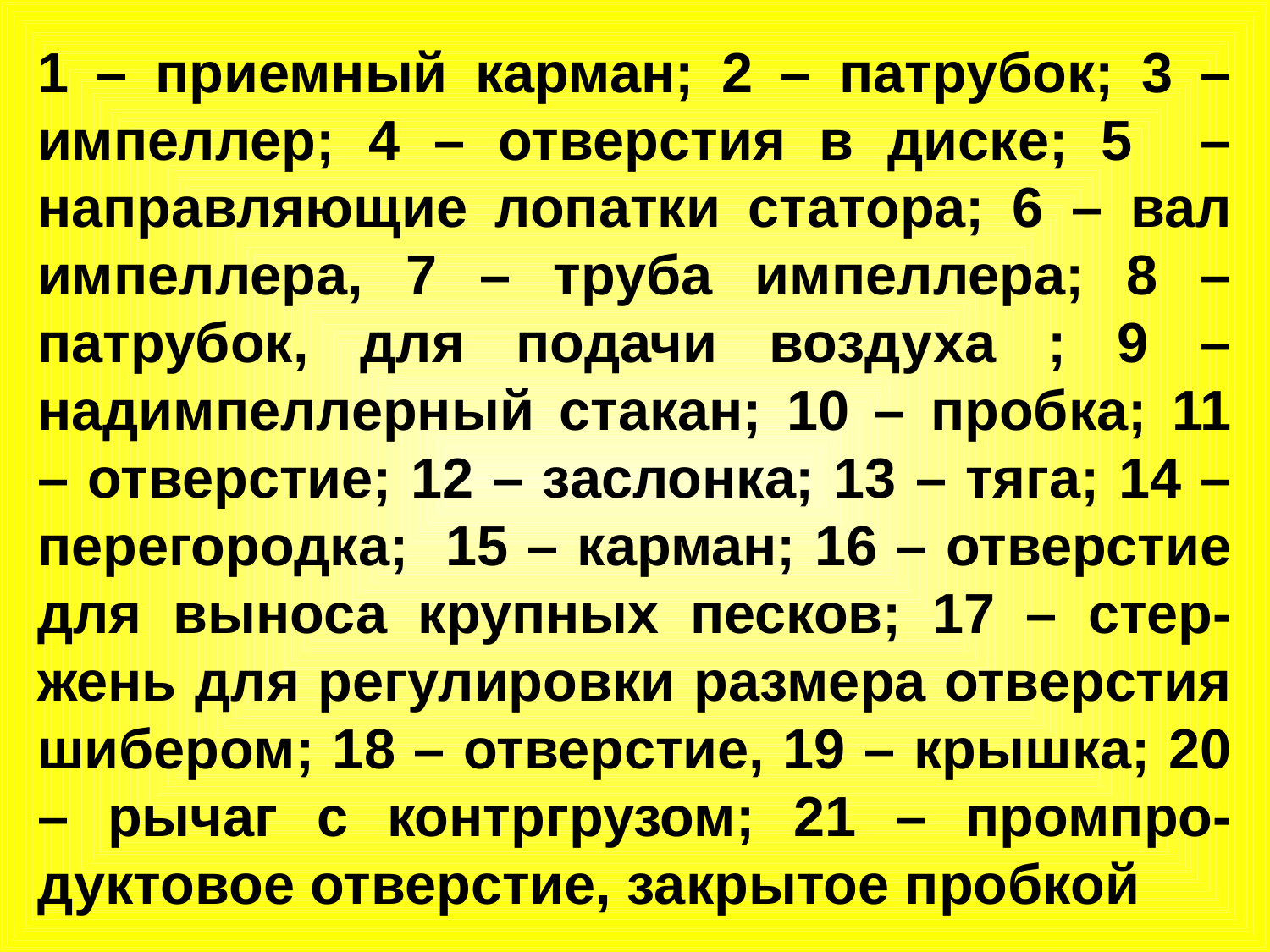

1 – приемный карман; 2 – патрубок; 3 – импеллер; 4 – отверстия в диске; 5  – направляющие лопатки статора; 6 – вал импеллера, 7 – труба импеллера; 8 – патрубок, для подачи воздуха ; 9 – надимпеллерный стакан; 10 – пробка; 11 – отверстие; 12 – заслонка; 13 – тяга; 14 – перегородка;  15 – карман; 16 – отверстие для выноса крупных песков; 17 – стер-жень для регулировки размера отверстия шибером; 18 – отверстие, 19 – крышка; 20 – рычаг с контргрузом; 21 – промпро-дуктовое отверстие, закрытое пробкой